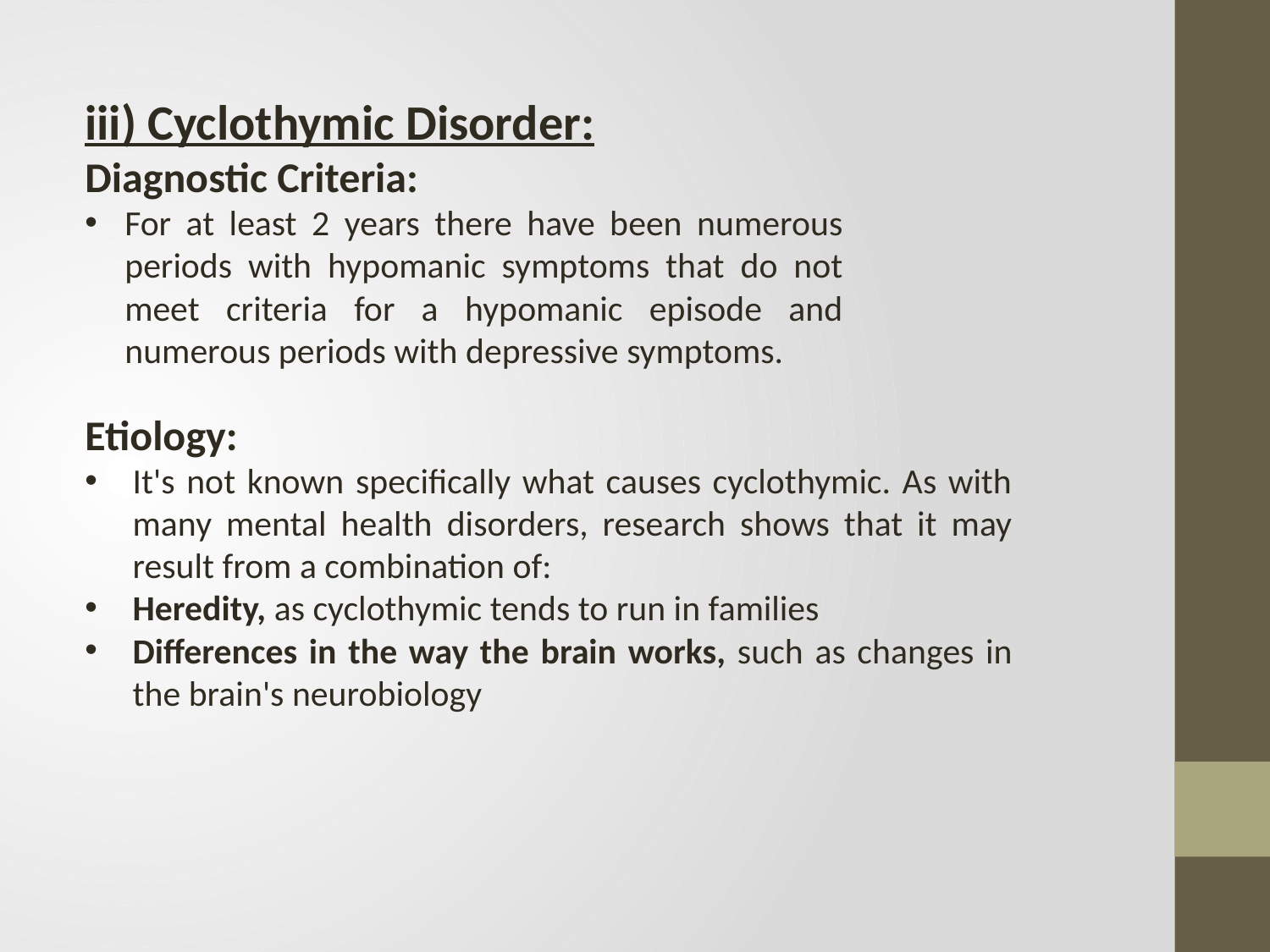

iii) Cyclothymic Disorder:
Diagnostic Criteria:
For at least 2 years there have been numerous periods with hypomanic symptoms that do not meet criteria for a hypomanic episode and numerous periods with depressive symptoms.

Etiology:
It's not known specifically what causes cyclothymic. As with many mental health disorders, research shows that it may result from a combination of:
Heredity, as cyclothymic tends to run in families
Differences in the way the brain works, such as changes in the brain's neurobiology